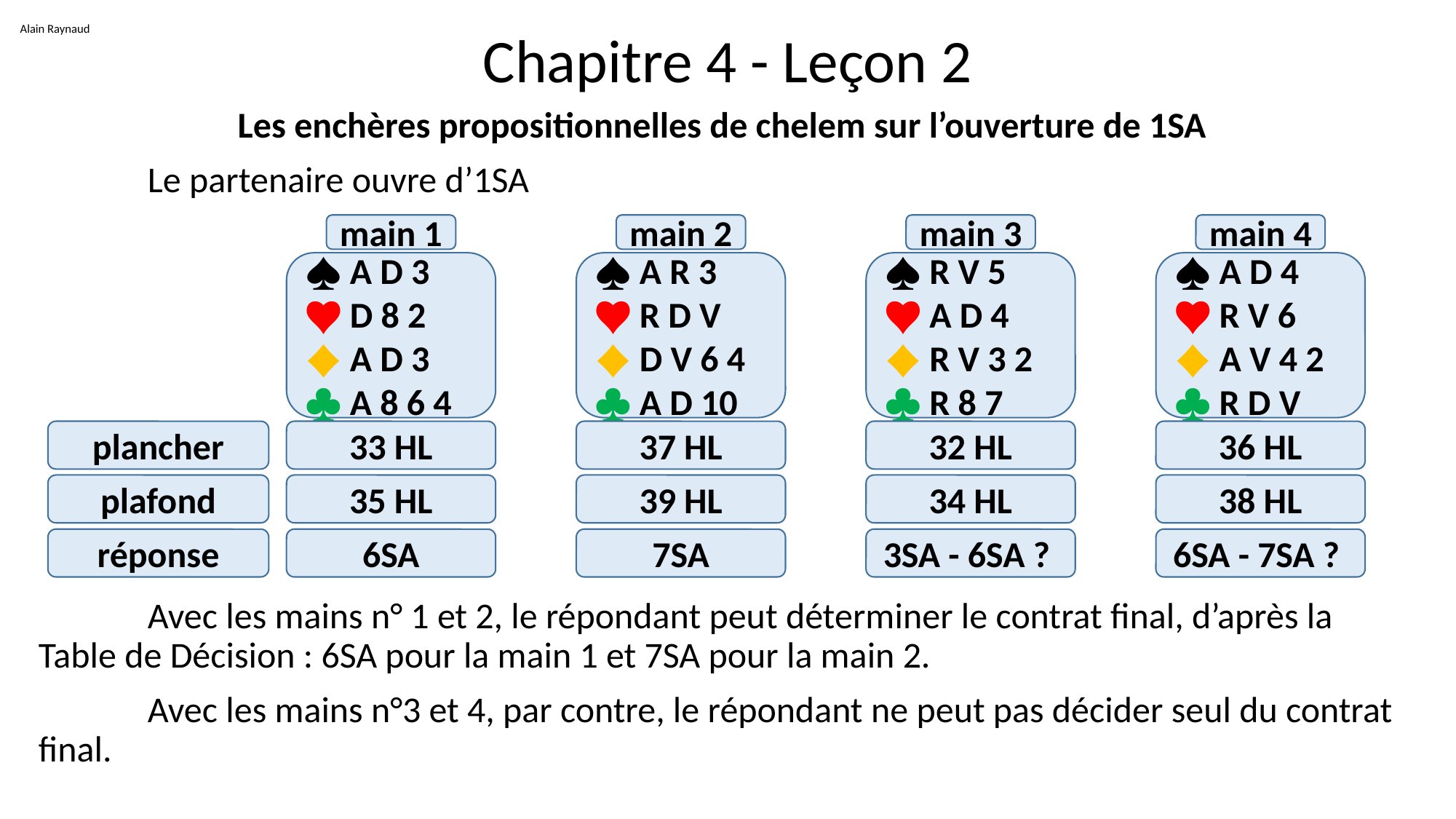

Alain Raynaud
# Chapitre 4 - Leçon 2
Les enchères propositionnelles de chelem sur l’ouverture de 1SA
	Le partenaire ouvre d’1SA

	Avec les mains n° 1 et 2, le répondant peut déterminer le contrat final, d’après la Table de Décision : 6SA pour la main 1 et 7SA pour la main 2.
	Avec les mains n°3 et 4, par contre, le répondant ne peut pas décider seul du contrat final.
main 1
♠ A D 3
♥ D 8 2
♦ A D 3
♣ A 8 6 4
main 2
♠ A R 3
♥ R D V
♦ D V 6 4
♣ A D 10
main 3
♠ R V 5
♥ A D 4
♦ R V 3 2
♣ R 8 7
main 4
♠ A D 4
♥ R V 6
♦ A V 4 2
♣ R D V
33 HL
37 HL
32 HL
36 HL
plancher
34 HL
38 HL
plafond
35 HL
39 HL
6SA - 7SA ?
3SA - 6SA ?
7SA
6SA
réponse